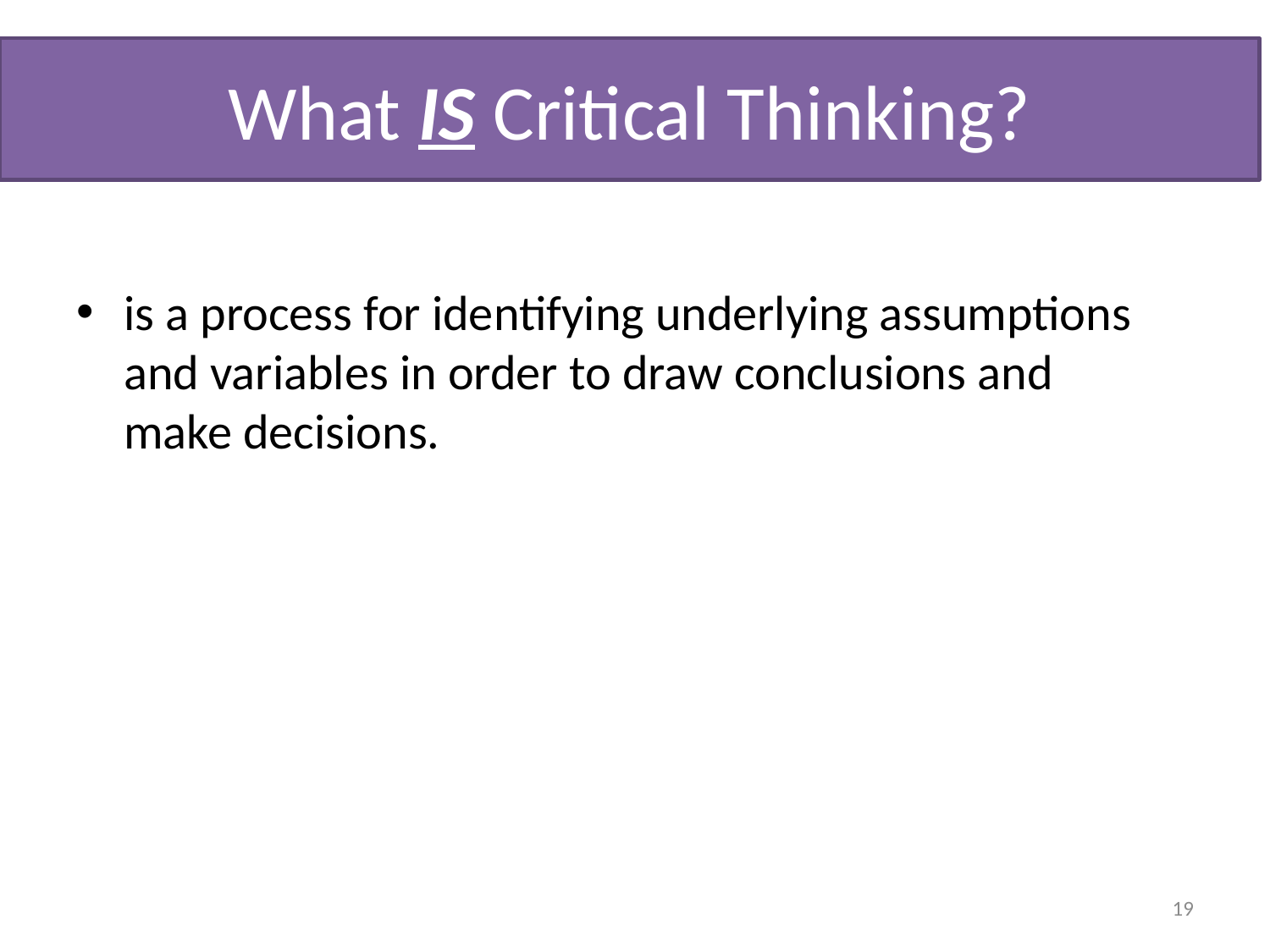

# What IS Critical Thinking?
is a process for identifying underlying assumptions and variables in order to draw conclusions and make decisions.
19